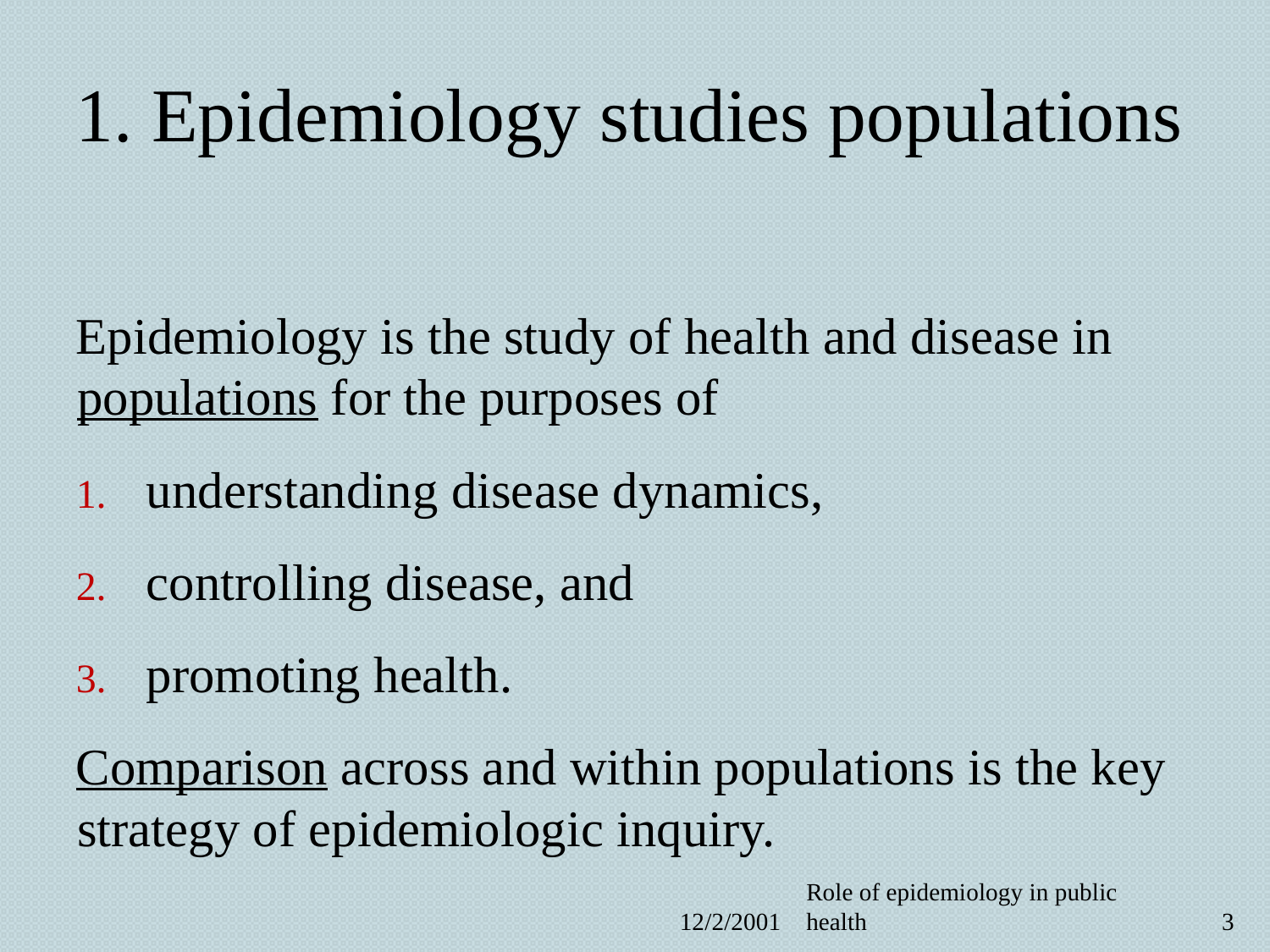

# 1. Epidemiology studies populations
Epidemiology is the study of health and disease in populations for the purposes of
understanding disease dynamics,
controlling disease, and
promoting health.
Comparison across and within populations is the key strategy of epidemiologic inquiry.
12/2/2001
Role of epidemiology in public health
3